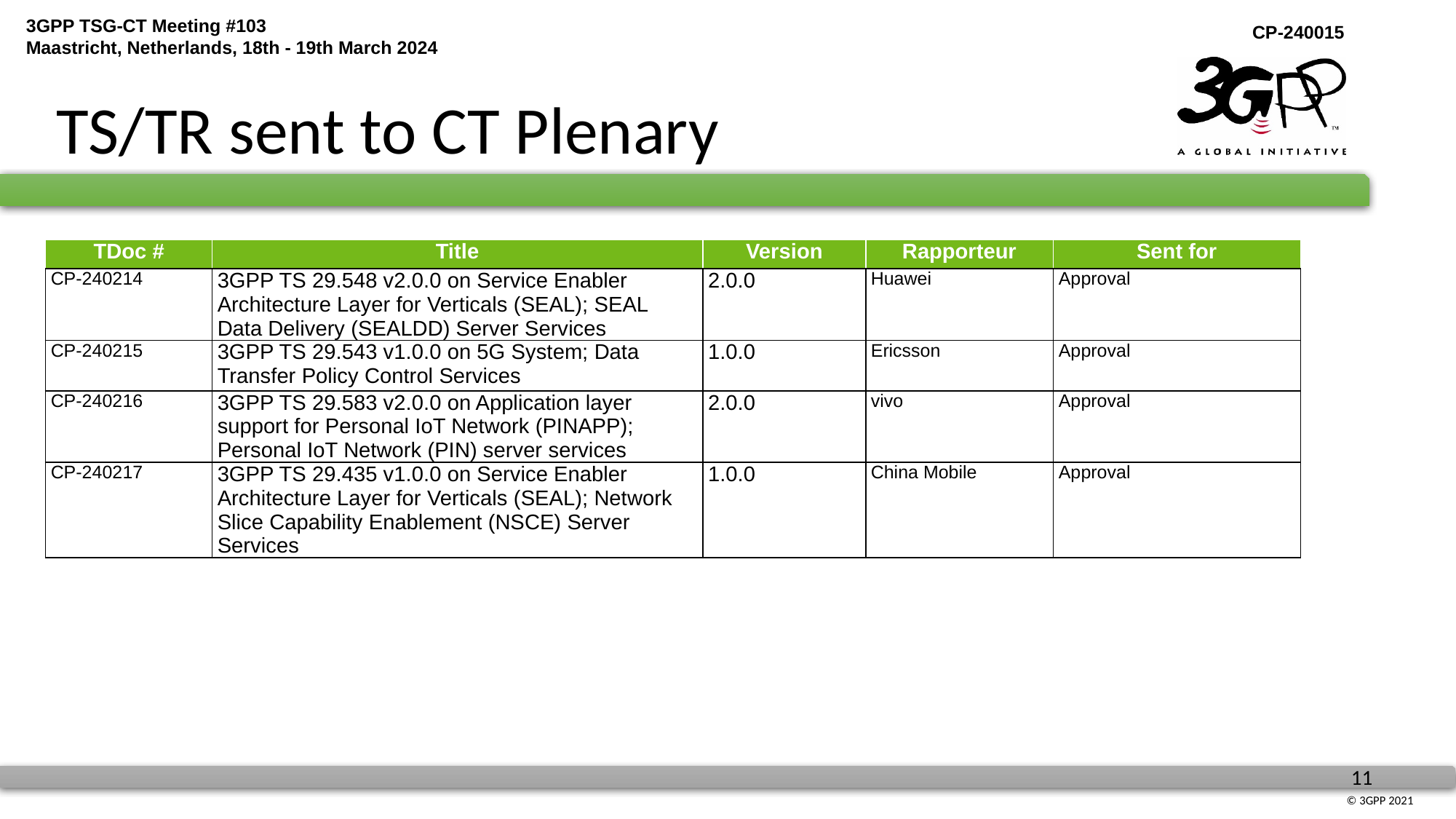

# TS/TR sent to CT Plenary
| TDoc # | Title | Version | Rapporteur | Sent for |
| --- | --- | --- | --- | --- |
| CP-240214 | 3GPP TS 29.548 v2.0.0 on Service Enabler Architecture Layer for Verticals (SEAL); SEAL Data Delivery (SEALDD) Server Services | 2.0.0 | Huawei | Approval |
| CP-240215 | 3GPP TS 29.543 v1.0.0 on 5G System; Data Transfer Policy Control Services | 1.0.0 | Ericsson | Approval |
| CP-240216 | 3GPP TS 29.583 v2.0.0 on Application layer support for Personal IoT Network (PINAPP); Personal IoT Network (PIN) server services | 2.0.0 | vivo | Approval |
| CP-240217 | 3GPP TS 29.435 v1.0.0 on Service Enabler Architecture Layer for Verticals (SEAL); Network Slice Capability Enablement (NSCE) Server Services | 1.0.0 | China Mobile | Approval |